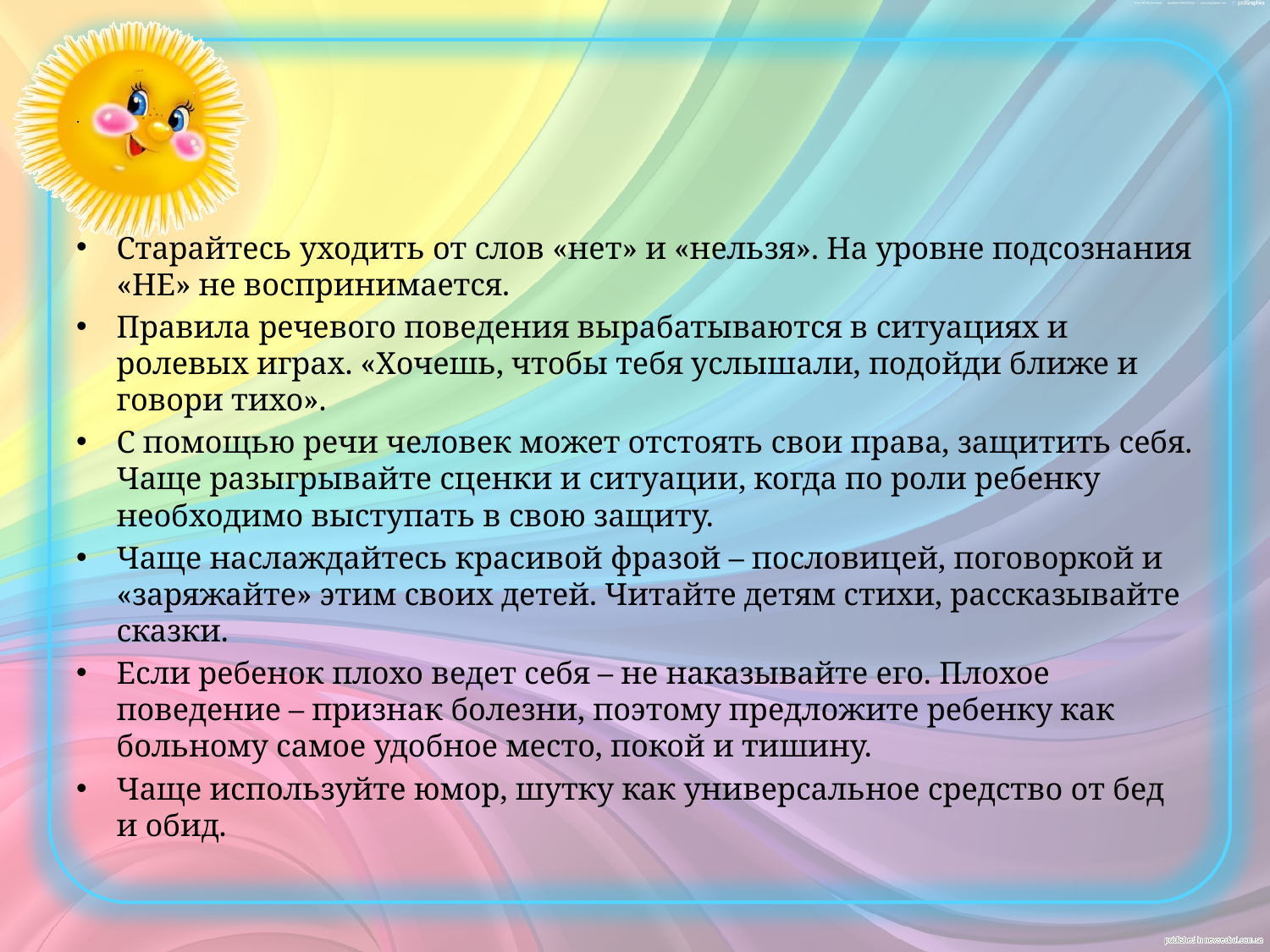

# .
Старайтесь уходить от слов «нет» и «нельзя». На уровне подсознания «НЕ» не воспринимается.
Правила речевого поведения вырабатываются в ситуациях и ролевых играх. «Хочешь, чтобы тебя услышали, подойди ближе и говори тихо».
С помощью речи человек может отстоять свои права, защитить себя. Чаще разыгрывайте сценки и ситуации, когда по роли ребенку необходимо выступать в свою защиту.
Чаще наслаждайтесь красивой фразой – пословицей, поговоркой и «заряжайте» этим своих детей. Читайте детям стихи, рассказывайте сказки.
Если ребенок плохо ведет себя – не наказывайте его. Плохое поведение – признак болезни, поэтому предложите ребенку как больному самое удобное место, покой и тишину.
Чаще используйте юмор, шутку как универсальное средство от бед и обид.